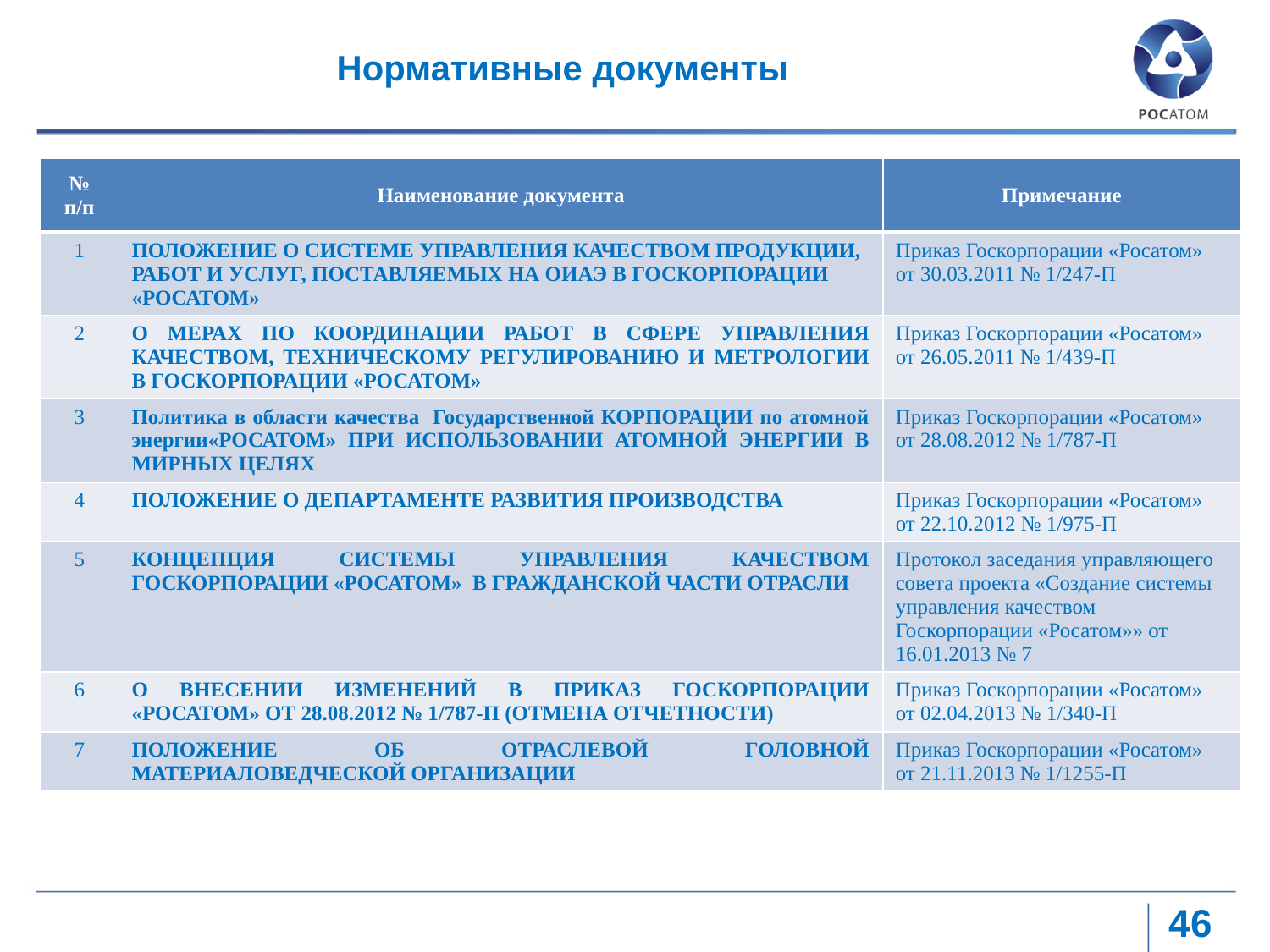

# Нормативные документы
| № п/п | Наименование документа | Примечание |
| --- | --- | --- |
| 1 | ПОЛОЖЕНИЕ О СИСТЕМЕ УПРАВЛЕНИЯ КАЧЕСТВОМ ПРОДУКЦИИ, РАБОТ И УСЛУГ, ПОСТАВЛЯЕМЫХ НА ОИАЭ В ГОСКОРПОРАЦИИ «РОСАТОМ» | Приказ Госкорпорации «Росатом» от 30.03.2011 № 1/247-П |
| 2 | О МЕРАХ ПО КООРДИНАЦИИ РАБОТ В СФЕРЕ УПРАВЛЕНИЯ КАЧЕСТВОМ, ТЕХНИЧЕСКОМУ РЕГУЛИРОВАНИЮ И МЕТРОЛОГИИ В ГОСКОРПОРАЦИИ «РОСАТОМ» | Приказ Госкорпорации «Росатом» от 26.05.2011 № 1/439-П |
| 3 | Политика в области качества Государственной КОРПОРАЦИИ по атомной энергии«РОСАТОМ» ПРИ ИСПОЛЬЗОВАНИИ АТОМНОЙ ЭНЕРГИИ В МИРНЫХ ЦЕЛЯХ | Приказ Госкорпорации «Росатом» от 28.08.2012 № 1/787-П |
| 4 | ПОЛОЖЕНИЕ О ДЕПАРТАМЕНТЕ РАЗВИТИЯ ПРОИЗВОДСТВА | Приказ Госкорпорации «Росатом» от 22.10.2012 № 1/975-П |
| 5 | КОНЦЕПЦИЯ СИСТЕМЫ УПРАВЛЕНИЯ КАЧЕСТВОМ ГОСКОРПОРАЦИИ «РОСАТОМ»  В ГРАЖДАНСКОЙ ЧАСТИ ОТРАСЛИ | Протокол заседания управляющего совета проекта «Создание системы управления качеством Госкорпорации «Росатом»» от 16.01.2013 № 7 |
| 6 | О ВНЕСЕНИИ ИЗМЕНЕНИЙ В ПРИКАЗ ГОСКОРПОРАЦИИ «РОСАТОМ» ОТ 28.08.2012 № 1/787-П (ОТМЕНА ОТЧЕТНОСТИ) | Приказ Госкорпорации «Росатом» от 02.04.2013 № 1/340-П |
| 7 | ПОЛОЖЕНИЕ ОБ ОТРАСЛЕВОЙ ГОЛОВНОЙ МАТЕРИАЛОВЕДЧЕСКОЙ ОРГАНИЗАЦИИ | Приказ Госкорпорации «Росатом» от 21.11.2013 № 1/1255-П |
46